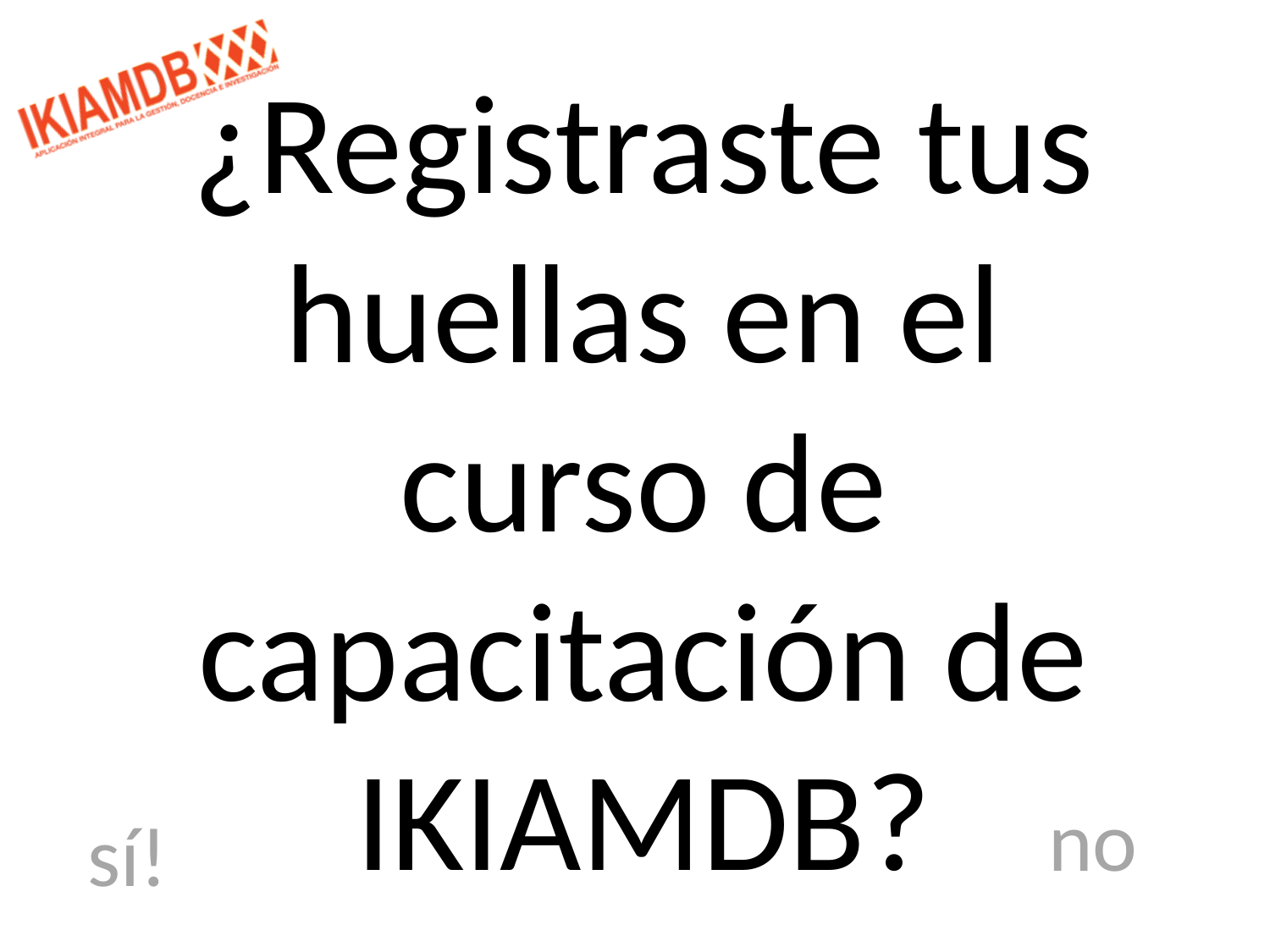

¿Registraste tus huellas en el curso de capacitación de IKIAMDB?
no
sí!